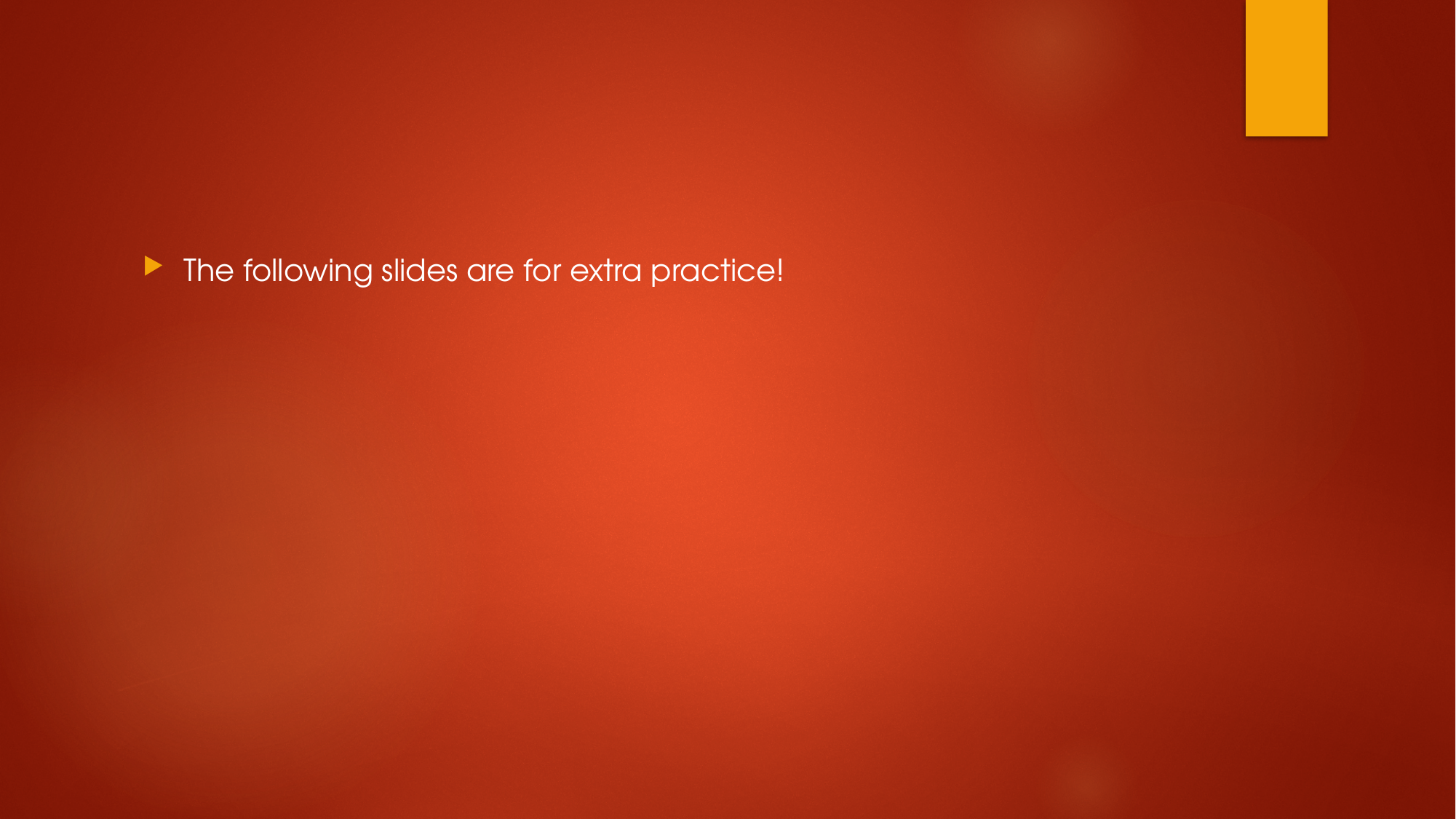

#
The following slides are for extra practice!